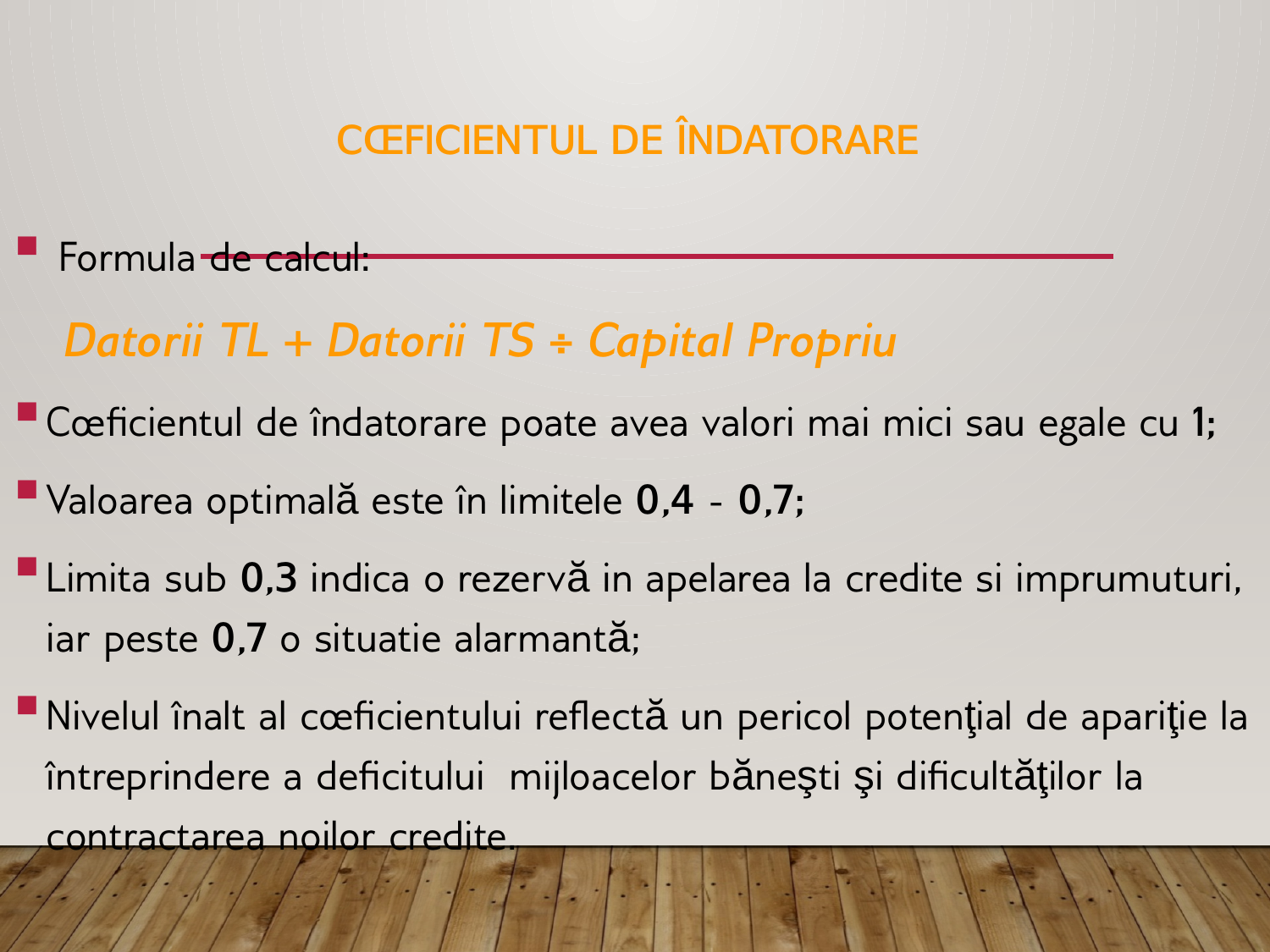

COEFICIENTUL DE ÎNDATORARE

 Formula de calcul:
    Datorii TL + Datorii TS ÷ Capital Propriu
Coeficientul de îndatorare poate avea valori mai mici sau egale cu 1;
Valoarea optimală este în limitele 0,4 - 0,7;
Limita sub 0,3 indica o rezervă in apelarea la credite si imprumuturi, iar peste 0,7 o situatie alarmantă;
Nivelul înalt al coeficientului reflectă un pericol potenţial de apariţie la întreprindere a deficitului  mijloacelor băneşti şi dificultăţilor la contractarea noilor credite.